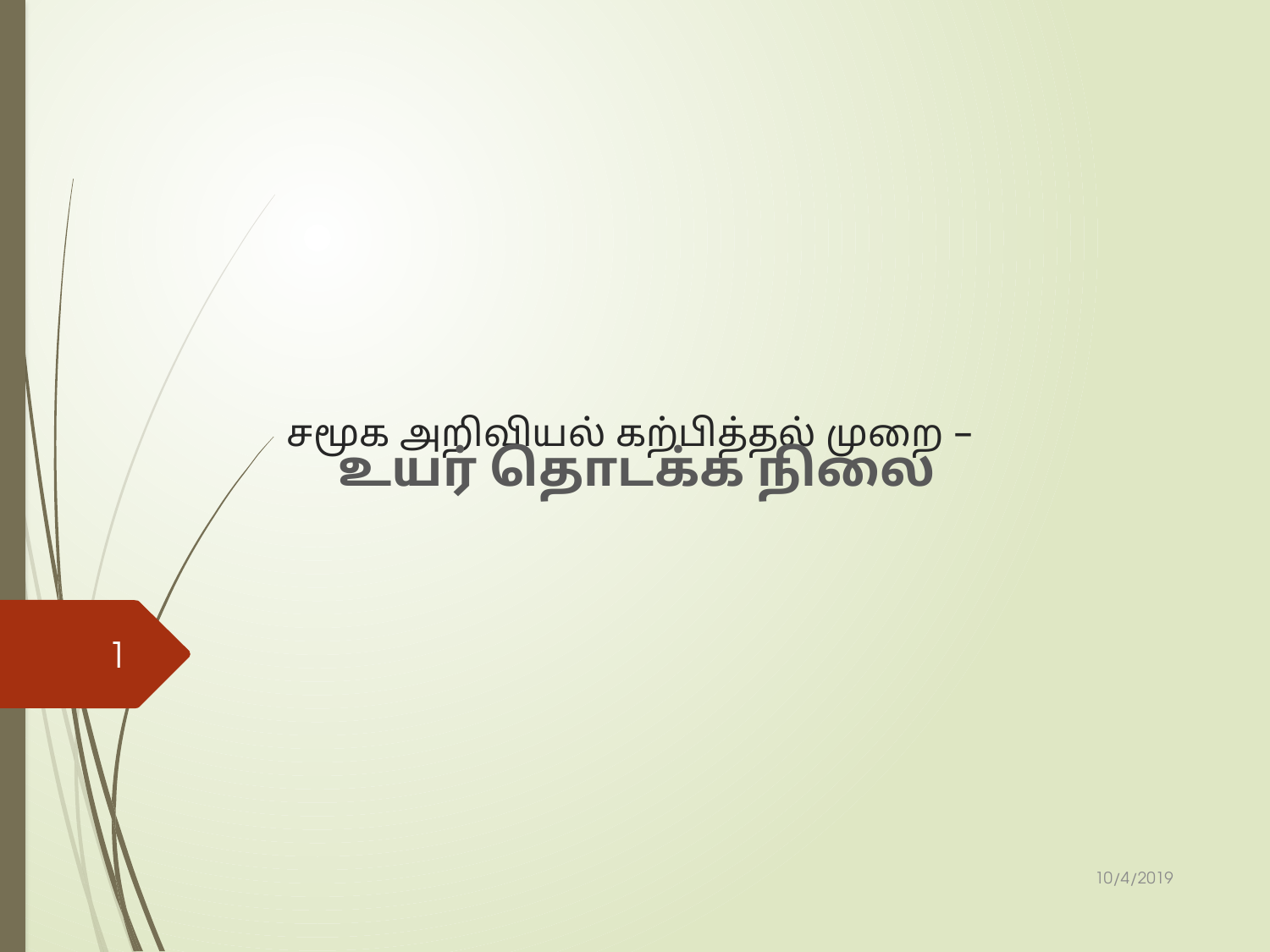

# சமூக அறிவியல் கற்பித்தல் முறை –
உயர் தொடக்க நிலை
1
10/4/2019